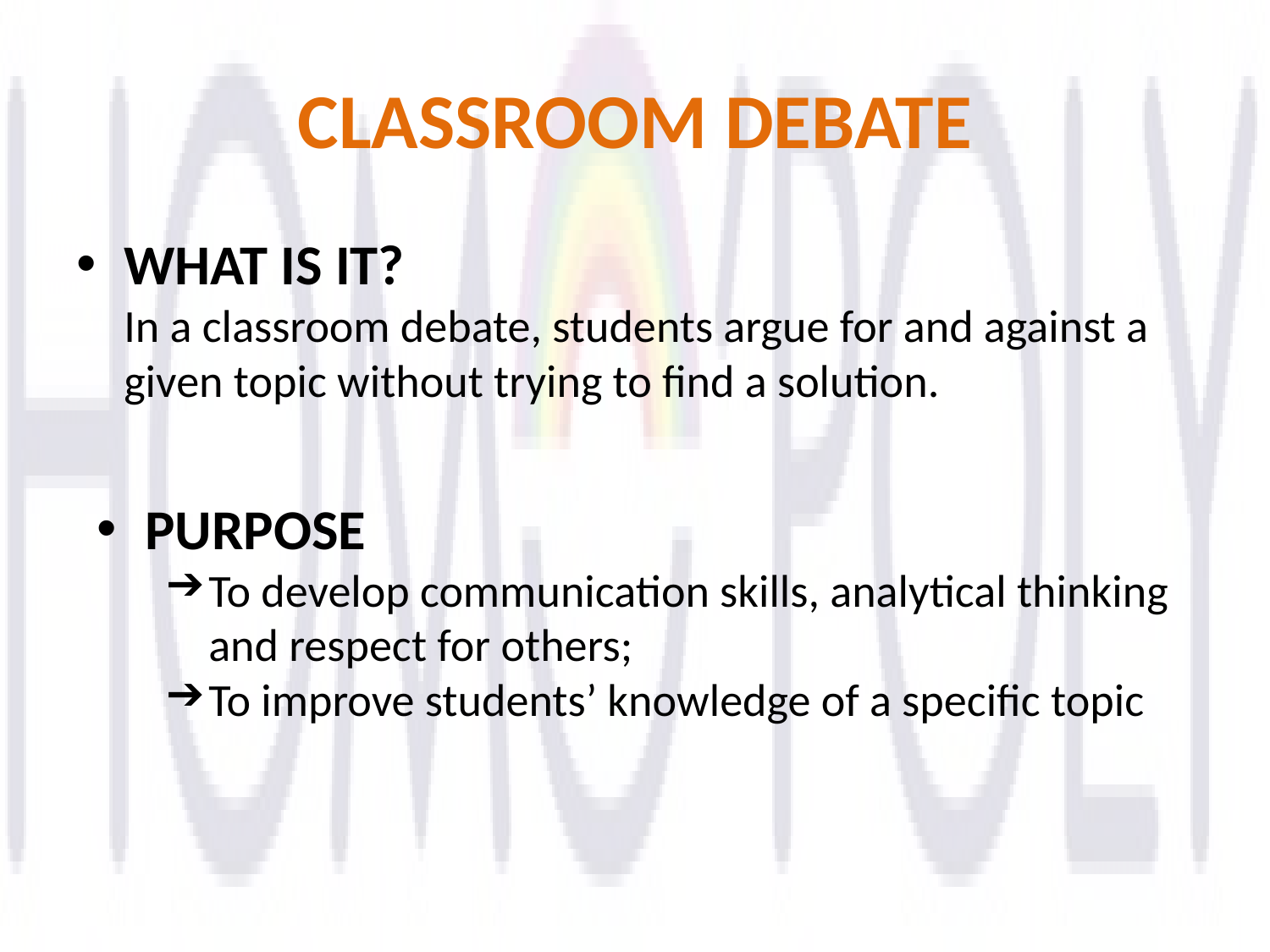

# CLASSROOM DEBATE
WHAT IS IT?
In a classroom debate, students argue for and against a given topic without trying to find a solution.
PURPOSE
To develop communication skills, analytical thinking and respect for others;
To improve students’ knowledge of a specific topic